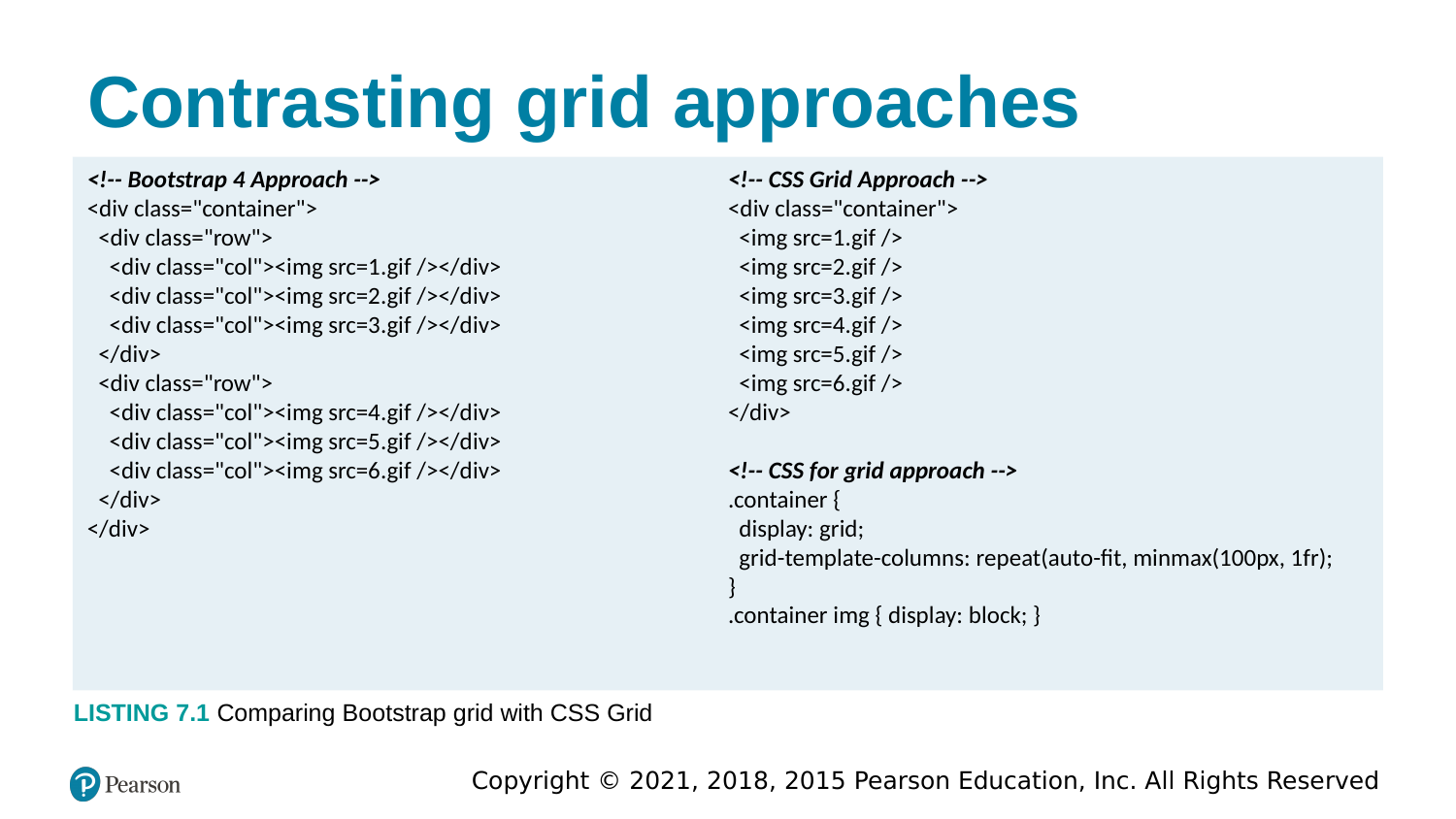

# Contrasting grid approaches
<!-- Bootstrap 4 Approach -->
<div class="container">
  <div class="row">
    <div class="col"><img src=1.gif /></div>
    <div class="col"><img src=2.gif /></div>
    <div class="col"><img src=3.gif /></div>
  </div>
  <div class="row">
    <div class="col"><img src=4.gif /></div>
    <div class="col"><img src=5.gif /></div>
    <div class="col"><img src=6.gif /></div>
  </div>
</div>

<!-- CSS Grid Approach -->
<div class="container">
  <img src=1.gif />
  <img src=2.gif />
  <img src=3.gif />
  <img src=4.gif />
  <img src=5.gif />
  <img src=6.gif />
</div>

<!-- CSS for grid approach -->
.container {
  display: grid;
  grid-template-columns: repeat(auto-fit, minmax(100px, 1fr);
}
.container img { display: block; }
LISTING 7.1 Comparing Bootstrap grid with CSS Grid